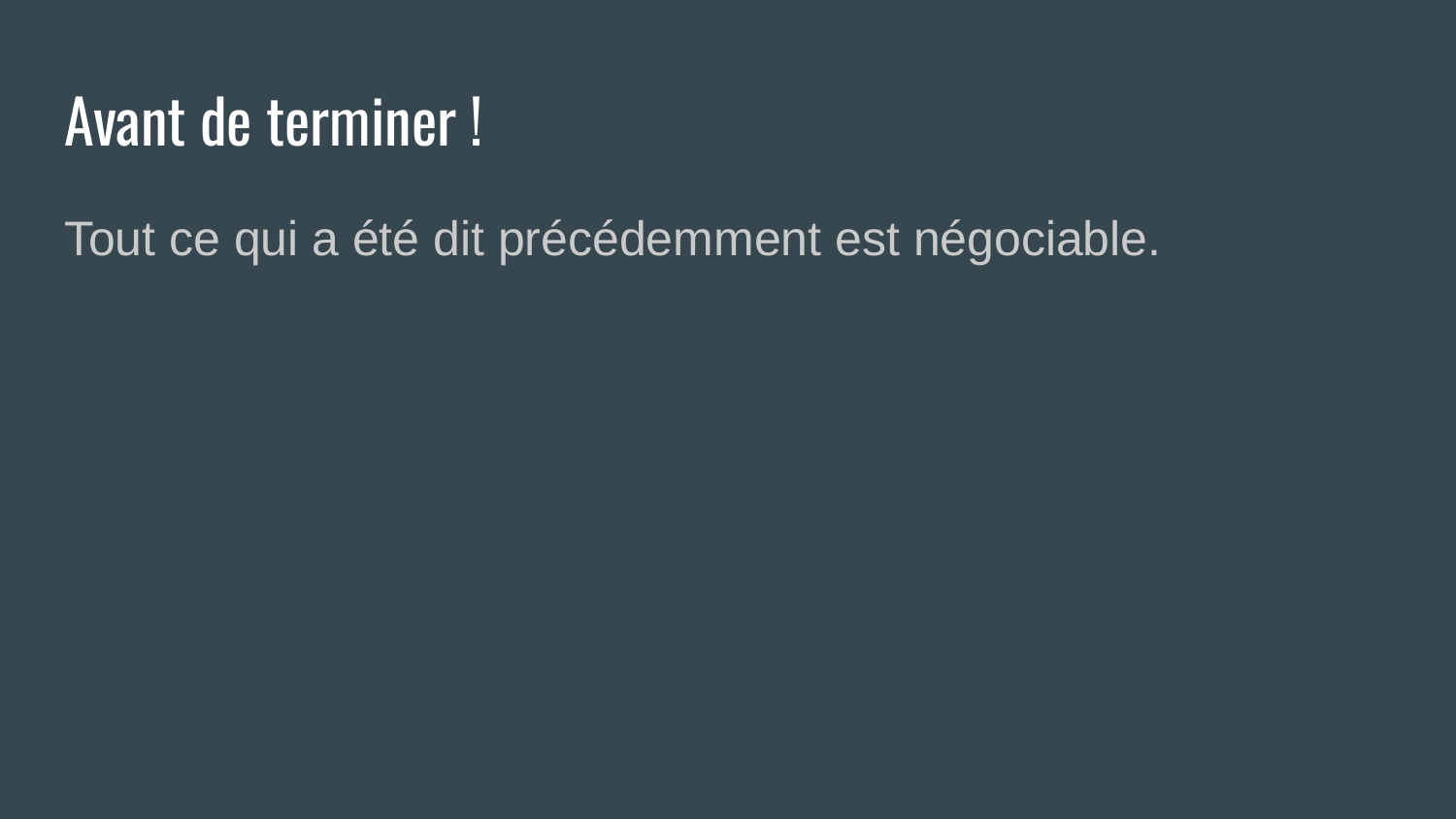

# Avant de terminer !
Tout ce qui a été dit précédemment est négociable.